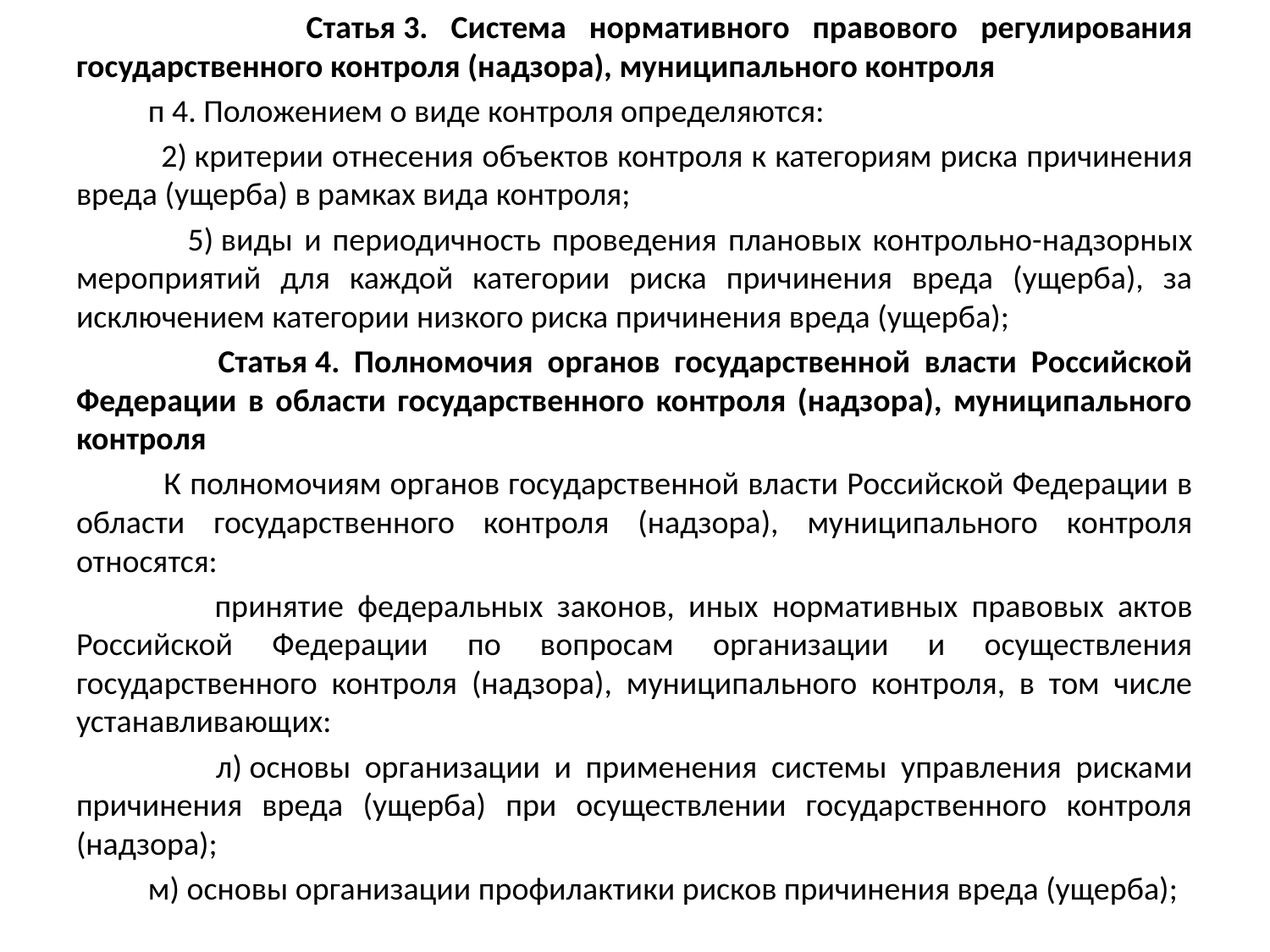

Статья 3. Система нормативного правового регулирования государственного контроля (надзора), муниципального контроля
          п 4. Положением о виде контроля определяются:
          2) критерии отнесения объектов контроля к категориям риска причинения вреда (ущерба) в рамках вида контроля;
          5) виды и периодичность проведения плановых контрольно-надзорных мероприятий для каждой категории риска причинения вреда (ущерба), за исключением категории низкого риска причинения вреда (ущерба);
          Статья 4. Полномочия органов государственной власти Российской Федерации в области государственного контроля (надзора), муниципального контроля
          К полномочиям органов государственной власти Российской Федерации в области государственного контроля (надзора), муниципального контроля относятся:
          принятие федеральных законов, иных нормативных правовых актов Российской Федерации по вопросам организации и осуществления государственного контроля (надзора), муниципального контроля, в том числе устанавливающих:
          л) основы организации и применения системы управления рисками причинения вреда (ущерба) при осуществлении государственного контроля (надзора);
          м) основы организации профилактики рисков причинения вреда (ущерба);